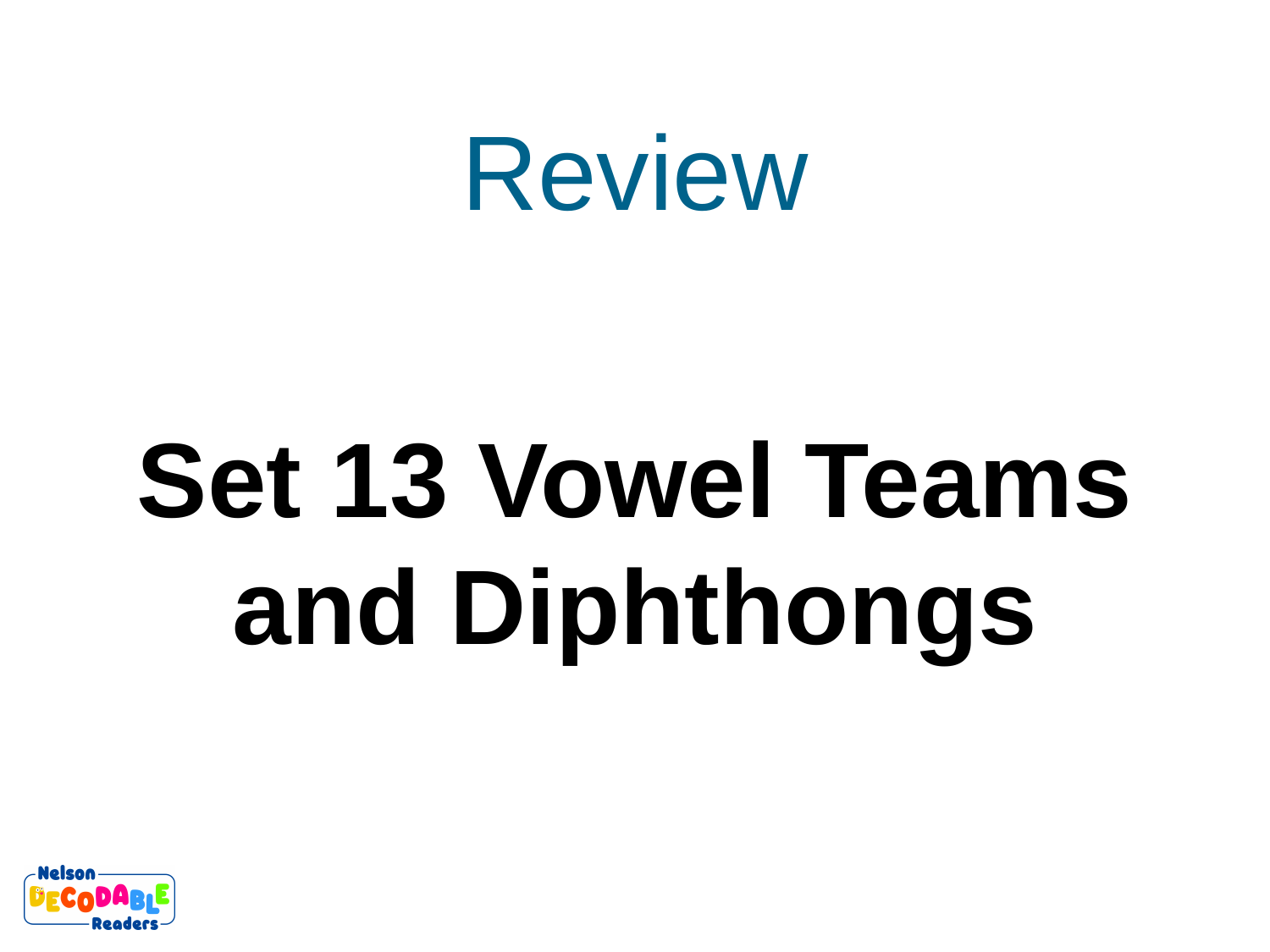

Review
Set 13 Vowel Teams and Diphthongs